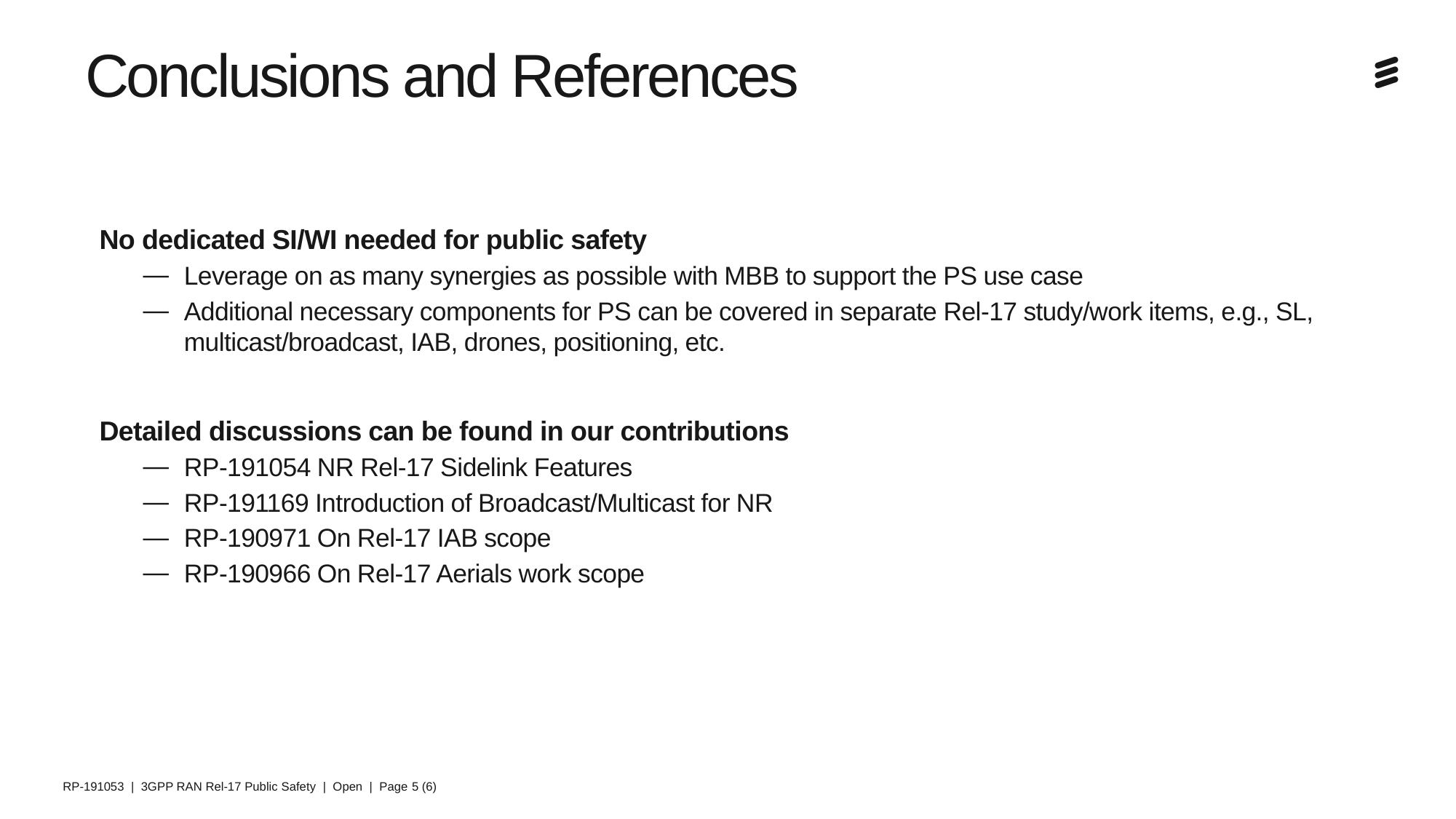

# Conclusions and References
No dedicated SI/WI needed for public safety
Leverage on as many synergies as possible with MBB to support the PS use case
Additional necessary components for PS can be covered in separate Rel-17 study/work items, e.g., SL, multicast/broadcast, IAB, drones, positioning, etc.

Detailed discussions can be found in our contributions
RP-191054 NR Rel-17 Sidelink Features
RP-191169 Introduction of Broadcast/Multicast for NR
RP-190971 On Rel-17 IAB scope
RP-190966 On Rel-17 Aerials work scope